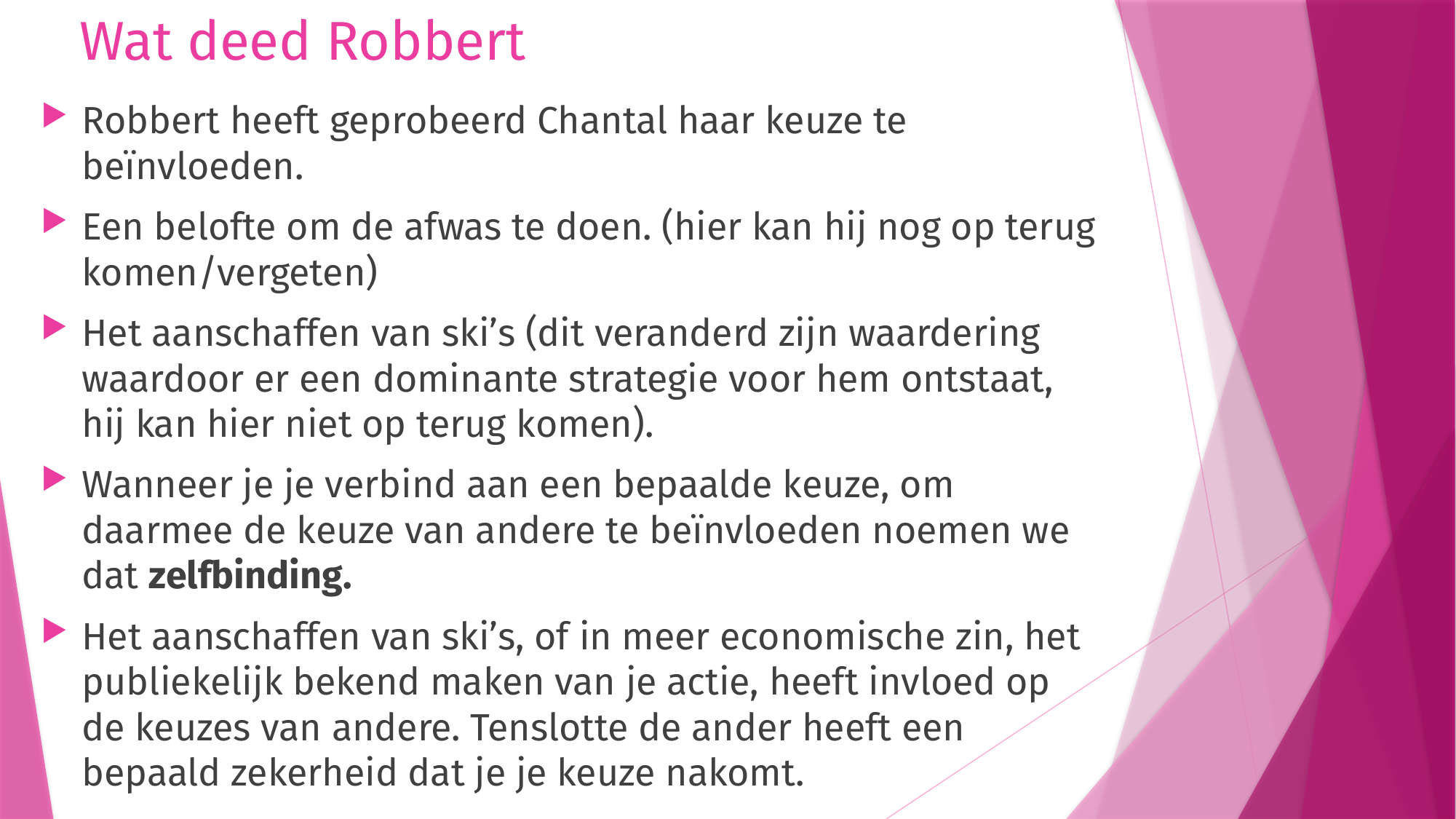

# Wat deed Robbert
Robbert heeft geprobeerd Chantal haar keuze te beïnvloeden.
Een belofte om de afwas te doen. (hier kan hij nog op terug komen/vergeten)
Het aanschaffen van ski’s (dit veranderd zijn waardering waardoor er een dominante strategie voor hem ontstaat, hij kan hier niet op terug komen).
Wanneer je je verbind aan een bepaalde keuze, om daarmee de keuze van andere te beïnvloeden noemen we dat zelfbinding.
Het aanschaffen van ski’s, of in meer economische zin, het publiekelijk bekend maken van je actie, heeft invloed op de keuzes van andere. Tenslotte de ander heeft een bepaald zekerheid dat je je keuze nakomt.